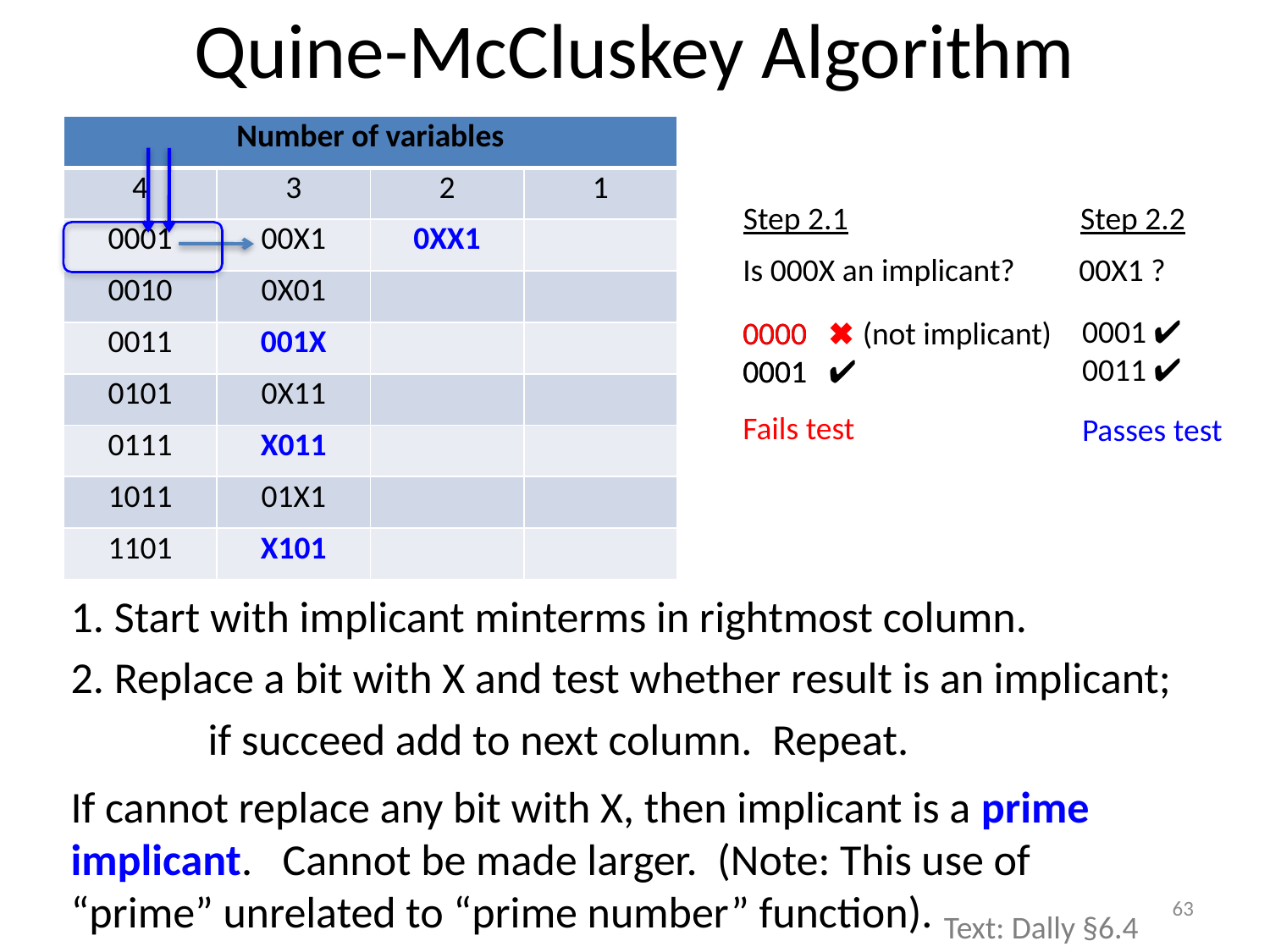

# Quine-McCluskey Algorithm
| Number of variables |  |  |  |
| --- | --- | --- | --- |
| 4 | 3 | 2 | 1 |
| 0001 |  |  |  |
| 0010 |  |  |  |
| 0011 |  |  |  |
| 0101 |  |  |  |
| 0111 |  |  |  |
| 1011 |  |  |  |
| 1101 |  |  |  |
| Number of variables |  |  |  |
| --- | --- | --- | --- |
| 4 | 3 | 2 | 1 |
| 0001 | 00X1 |  |  |
| 0010 |  |  |  |
| 0011 |  |  |  |
| 0101 |  |  |  |
| 0111 |  |  |  |
| 1011 |  |  |  |
| 1101 |  |  |  |
| Number of variables |  |  |  |
| --- | --- | --- | --- |
| 4 | 3 | 2 | 1 |
| 0001 | 00X1 | 0XX1 |  |
| 0010 | 0X01 |  |  |
| 0011 | 001X |  |  |
| 0101 | 0X11 |  |  |
| 0111 | X011 |  |  |
| 1011 | 01X1 |  |  |
| 1101 | X101 |  |  |
| Number of variables |  |  |  |
| --- | --- | --- | --- |
| 4 | 3 | 2 | 1 |
| 0001 | 00X1 | 0XX1 |  |
| 0010 | 0X01 |  |  |
| 0011 | 001X |  |  |
| 0101 | 0X11 |  |  |
| 0111 | X011 |  |  |
| 1011 | 01X1 |  |  |
| 1101 | X101 |  |  |
Step 2.1
Step 2.2

Is 000X an implicant?
00X1 ?
0001 ✔
0011 ✔

0000
0001

0000   ✖ (not implicant)
0001   ✔

Fails test
Passes test
	1. Start with implicant minterms in rightmost column.
	2. Replace a bit with X and test whether result is an implicant;
		 if succeed add to next column.  Repeat.

	If cannot replace any bit with X, then implicant is a prime implicant.   Cannot be made larger.  (Note: This use of “prime” unrelated to “prime number” function).
63
Text: Dally §6.4